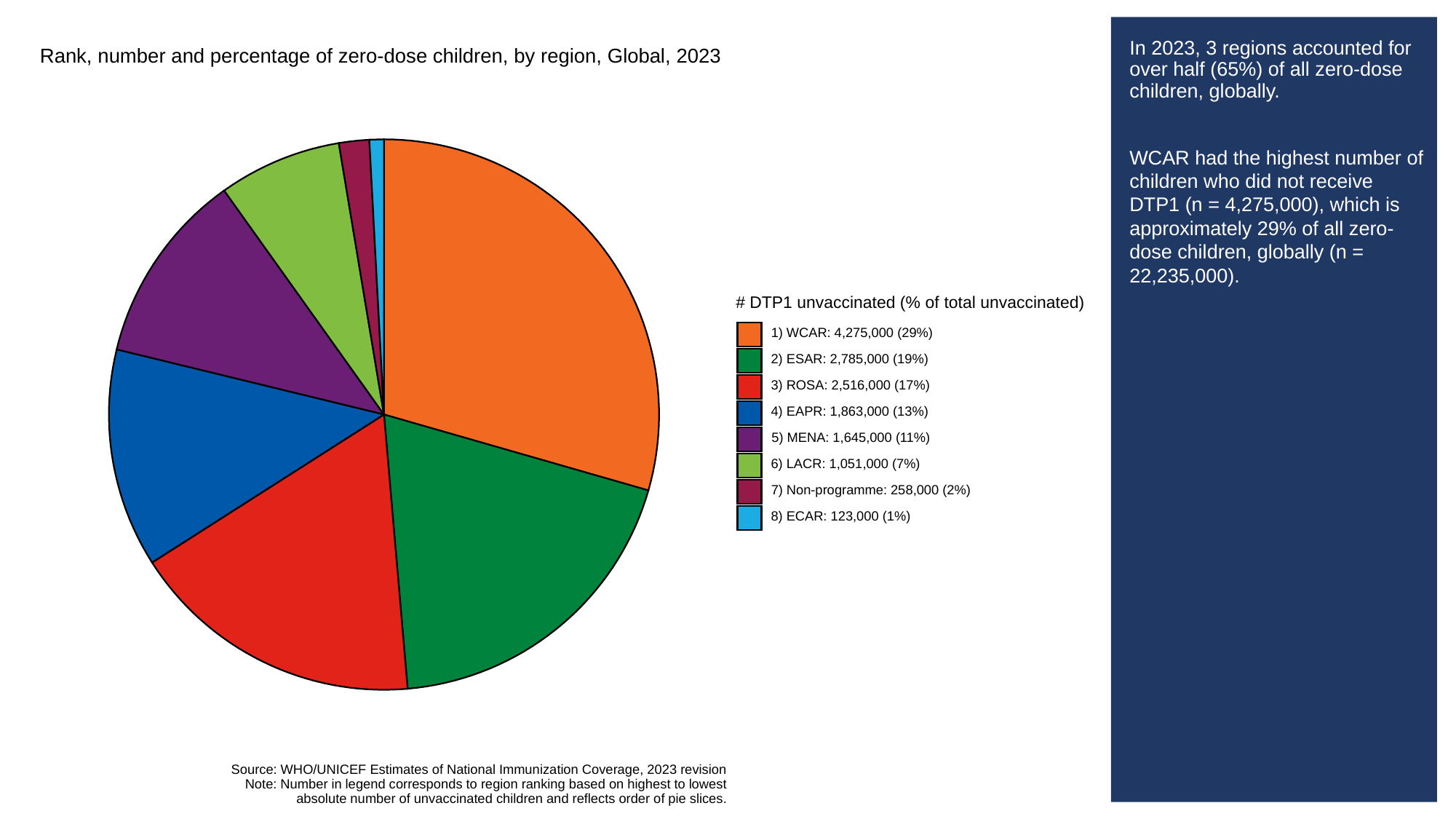

# In 2023, 3 regions accounted for over half (65%) of all zero-dose children, globally.

WCAR had the highest number of children who did not receive DTP1 (n = 4,275,000), which is approximately 29% of all zero-dose children, globally (n = 22,235,000).

Rank, number and percentage of zero-dose children, by region, Global, 2023

# DTP1 unvaccinated (% of total unvaccinated)

1) WCAR: 4,275,000 (29%)

2) ESAR: 2,785,000 (19%)

3) ROSA: 2,516,000 (17%)

4) EAPR: 1,863,000 (13%)

5) MENA: 1,645,000 (11%)

6) LACR: 1,051,000 (7%)

7) Non-programme: 258,000 (2%)

8) ECAR: 123,000 (1%)
Source: WHO/UNICEF Estimates of National Immunization Coverage, 2023 revision
Note: Number in legend corresponds to region ranking based on highest to lowest
absolute number of unvaccinated children and reflects order of pie slices.